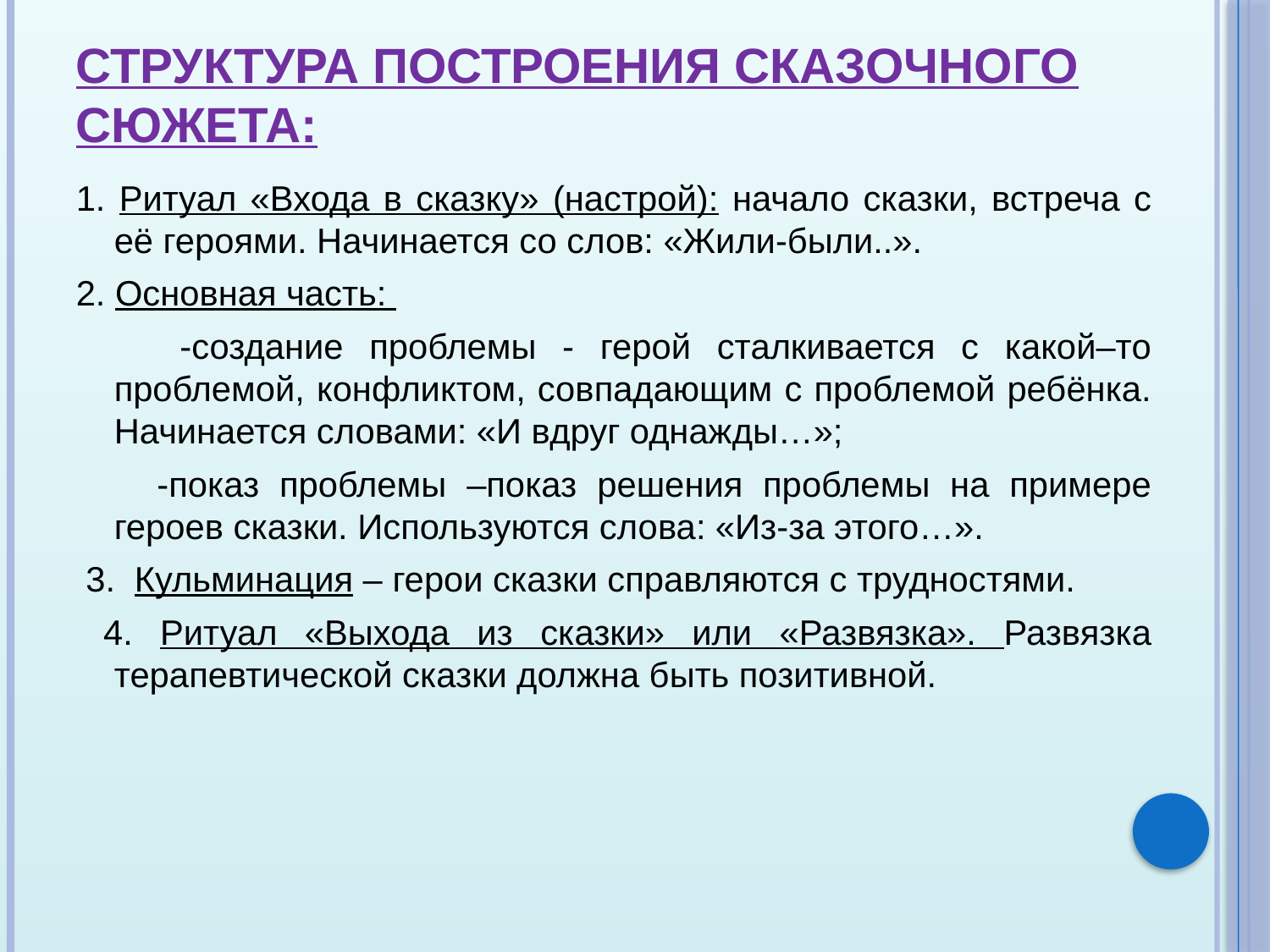

# Структура построения сказочного сюжета:
1. Ритуал «Входа в сказку» (настрой): начало сказки, встреча с её героями. Начинается со слов: «Жили-были..».
2. Основная часть:
    -создание проблемы - герой сталкивается с какой–то проблемой, конфликтом, совпадающим с проблемой ребёнка. Начинается словами: «И вдруг однажды…»;
    -показ проблемы –показ решения проблемы на примере героев сказки. Используются слова: «Из-за этого…».
 3.  Кульминация – герои сказки справляются с трудностями.
 4. Ритуал «Выхода из сказки» или «Развязка». Развязка терапевтической сказки должна быть позитивной.